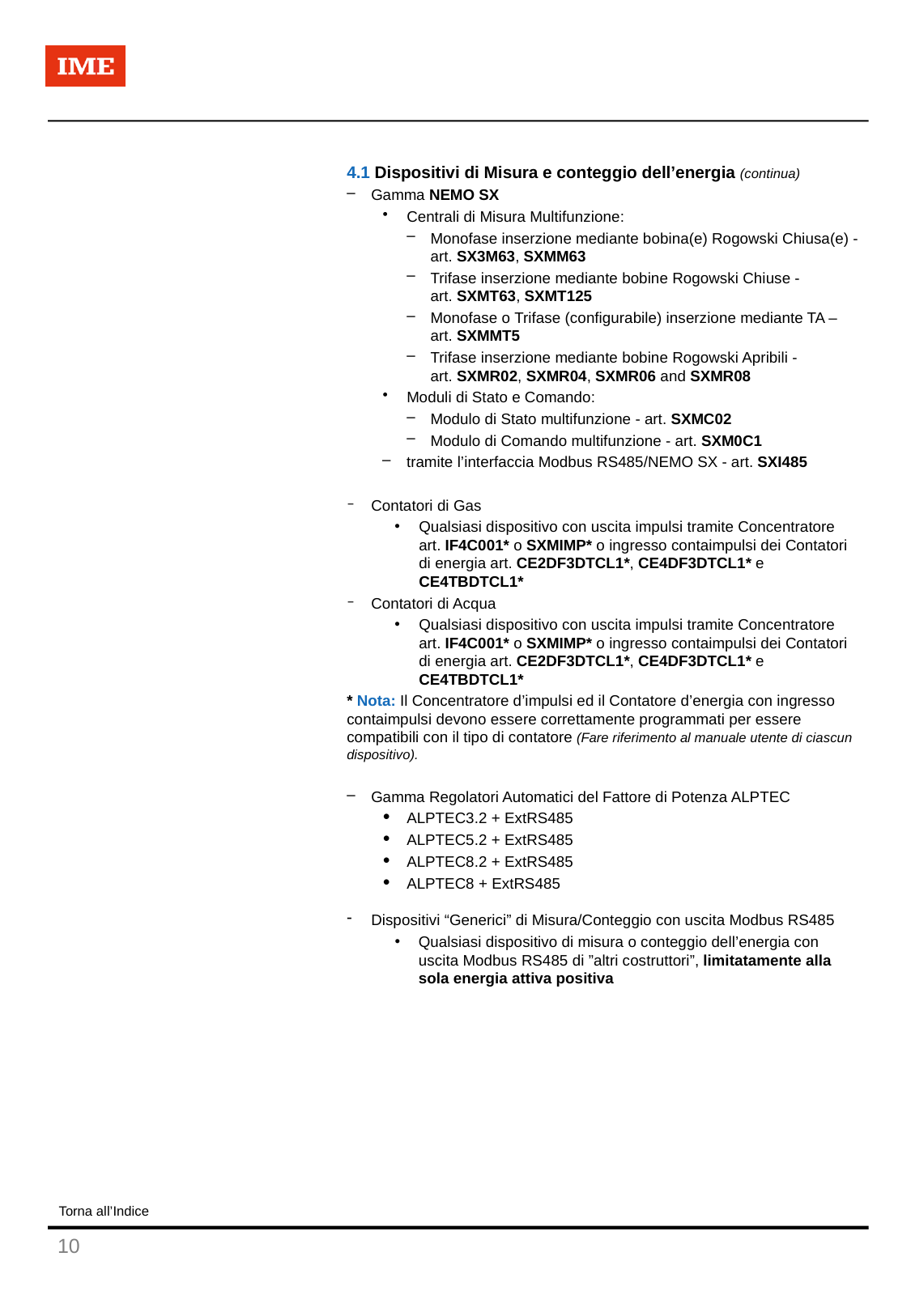

4.1 Dispositivi di Misura e conteggio dell’energia (continua)
Gamma NEMO SX
Centrali di Misura Multifunzione:
Monofase inserzione mediante bobina(e) Rogowski Chiusa(e) -
art. SX3M63, SXMM63
Trifase inserzione mediante bobine Rogowski Chiuse -
art. SXMT63, SXMT125
Monofase o Trifase (configurabile) inserzione mediante TA –
art. SXMMT5
Trifase inserzione mediante bobine Rogowski Apribili -
art. SXMR02, SXMR04, SXMR06 and SXMR08
Moduli di Stato e Comando:
Modulo di Stato multifunzione - art. SXMC02
Modulo di Comando multifunzione - art. SXM0C1
tramite l’interfaccia Modbus RS485/NEMO SX - art. SXI485

Contatori di Gas
Qualsiasi dispositivo con uscita impulsi tramite Concentratore art. IF4C001* o SXMIMP* o ingresso contaimpulsi dei Contatori di energia art. CE2DF3DTCL1*, CE4DF3DTCL1* e CE4TBDTCL1*
Contatori di Acqua
Qualsiasi dispositivo con uscita impulsi tramite Concentratore art. IF4C001* o SXMIMP* o ingresso contaimpulsi dei Contatori di energia art. CE2DF3DTCL1*, CE4DF3DTCL1* e CE4TBDTCL1*
* Nota: Il Concentratore d’impulsi ed il Contatore d’energia con ingresso contaimpulsi devono essere correttamente programmati per essere compatibili con il tipo di contatore (Fare riferimento al manuale utente di ciascun dispositivo).

Gamma Regolatori Automatici del Fattore di Potenza ALPTEC
ALPTEC3.2 + ExtRS485
ALPTEC5.2 + ExtRS485
ALPTEC8.2 + ExtRS485
ALPTEC8 + ExtRS485

Dispositivi “Generici” di Misura/Conteggio con uscita Modbus RS485
Qualsiasi dispositivo di misura o conteggio dell’energia con uscita Modbus RS485 di ”altri costruttori”, limitatamente alla sola energia attiva positiva